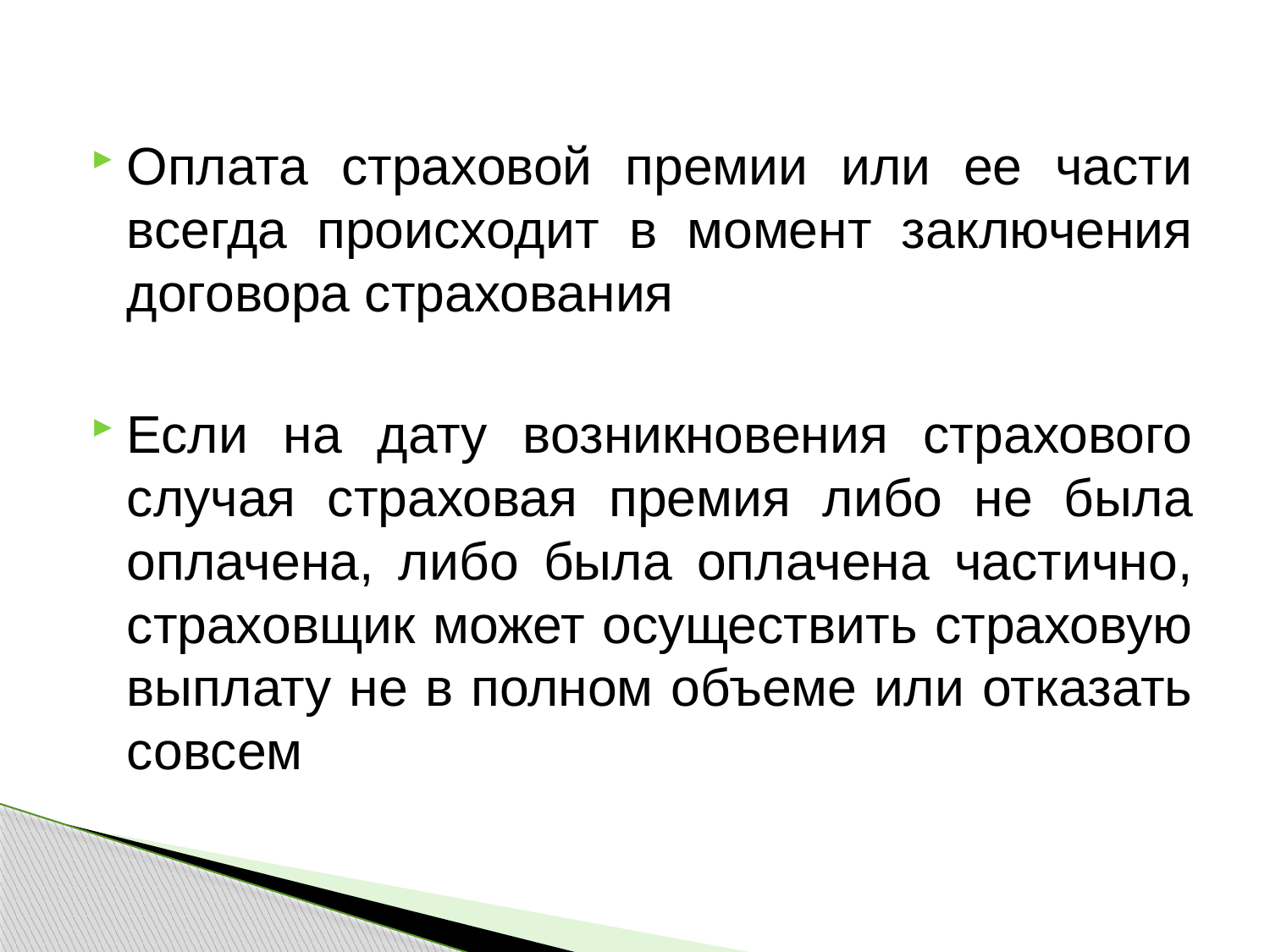

Оплата страховой премии или ее части всегда происходит в момент заключения договора страхования

Если на дату возникновения страхового случая страховая премия либо не была оплачена, либо была оплачена частично, страховщик может осуществить страховую выплату не в полном объеме или отказать совсем